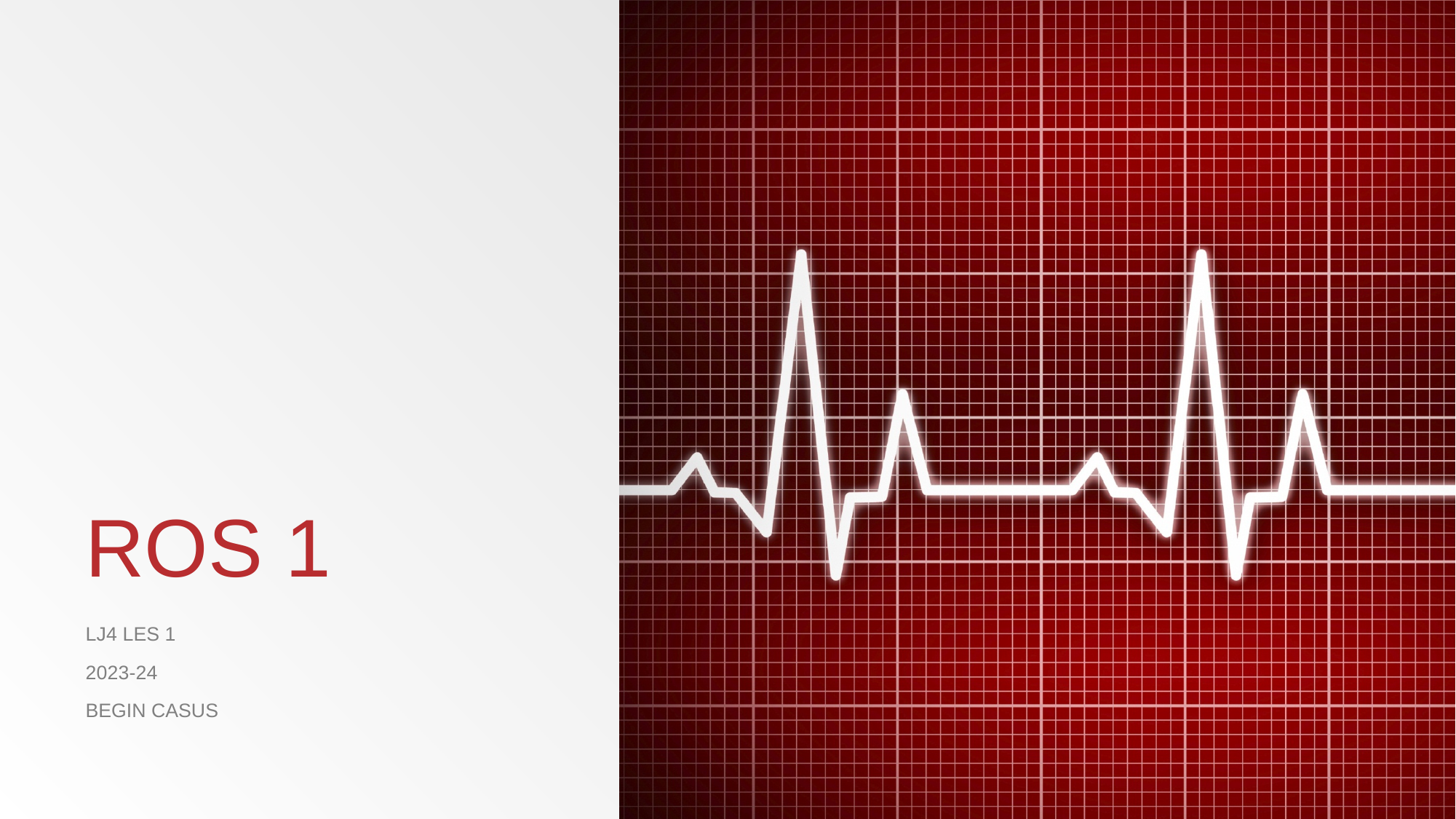

# ROS 1
LJ4 LES 1
2023-24
Begin casus